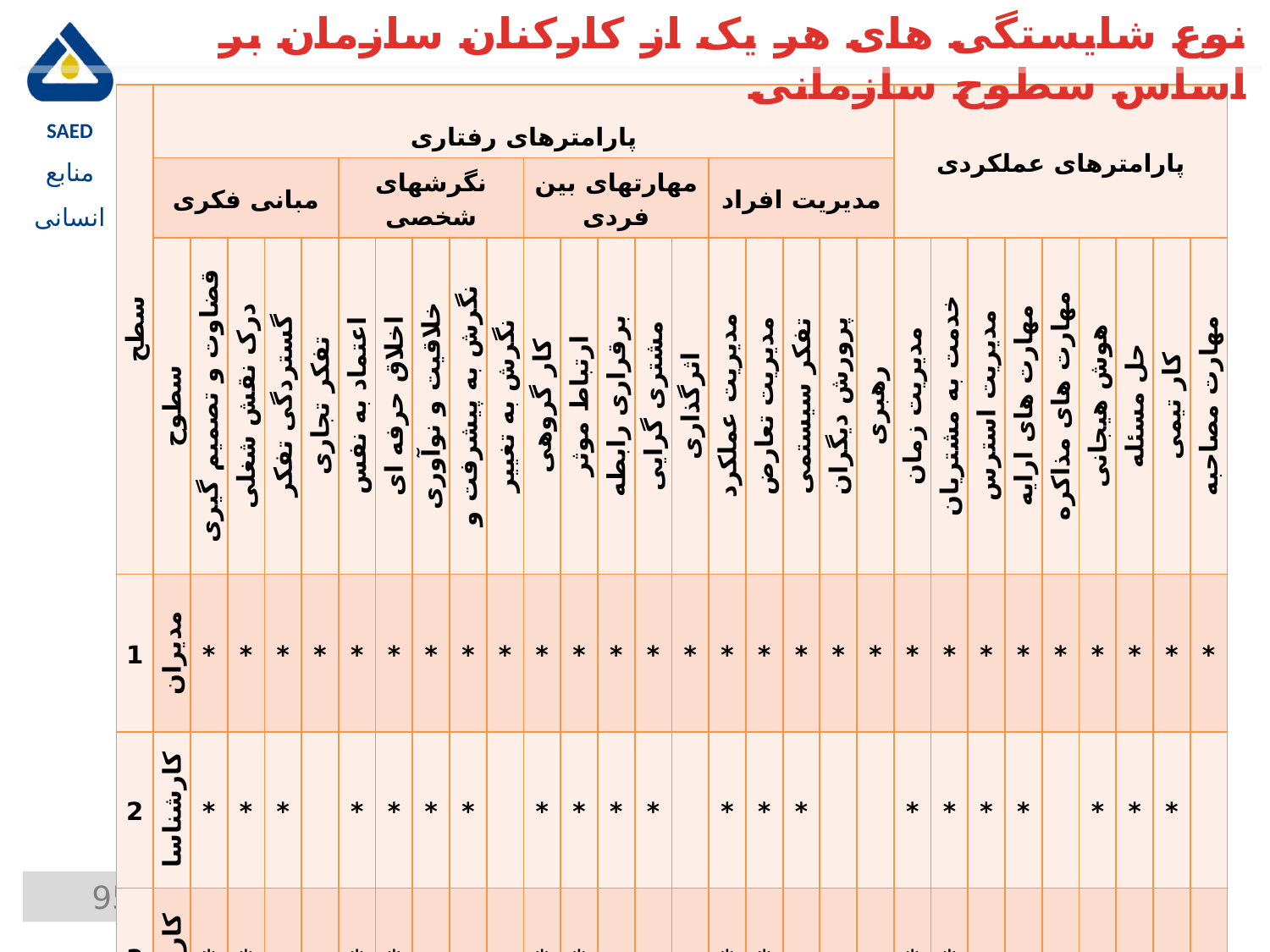

نوع شایستگی های هر یک از کارکنان سازمان بر اساس سطوح سازمانی
| سطح | پارامترهای رفتاری |  |  |  |  |  |  |  |  |  |  |  |  |  |  |  |  |  |  |  | پارامترهای عملکردی |  |  |  |  |  |  |  |  |
| --- | --- | --- | --- | --- | --- | --- | --- | --- | --- | --- | --- | --- | --- | --- | --- | --- | --- | --- | --- | --- | --- | --- | --- | --- | --- | --- | --- | --- | --- |
|  | مبانی فکری |  |  |  |  | نگرشهای شخصی |  |  |  |  | مهارتهای بین فردی |  |  |  |  | مدیریت افراد |  |  |  |  |  |  |  |  |  |  |  |  |  |
|  | سطوح | قضاوت و تصمیم گیری | درک نقش شغلی | گستردگی تفکر | تفکر تجاری | اعتماد به نفس | اخلاق حرفه ای | خلاقیت و نوآوری | نگرش به پیشرفت و ترقی | نگرش به تغییر | کار گروهی | ارتباط موثر | برقراری رابطه | مشتری گرایی | اثرگذاری | مدیریت عملکرد | مدیریت تعارض | تفکر سیستمی | پرورش دیگران | رهبری | مدیریت زمان | خدمت به مشتریان | مدیریت استرس | مهارت های ارایه | مهارت های مذاکره | هوش هیجانی | حل مسئله | کار تیمی | مهارت مصاحبه |
| 1 | مدیران | \* | \* | \* | \* | \* | \* | \* | \* | \* | \* | \* | \* | \* | \* | \* | \* | \* | \* | \* | \* | \* | \* | \* | \* | \* | \* | \* | \* |
| 2 | کارشناسان | \* | \* | \* |  | \* | \* | \* | \* |  | \* | \* | \* | \* |  | \* | \* | \* |  |  | \* | \* | \* | \* |  | \* | \* | \* |  |
| 3 | کارمندان | \* | \* |  |  | \* | \* |  |  |  | \* | \* |  |  |  | \* | \* |  |  |  | \* | \* |  |  |  |  |  |  |  |
14